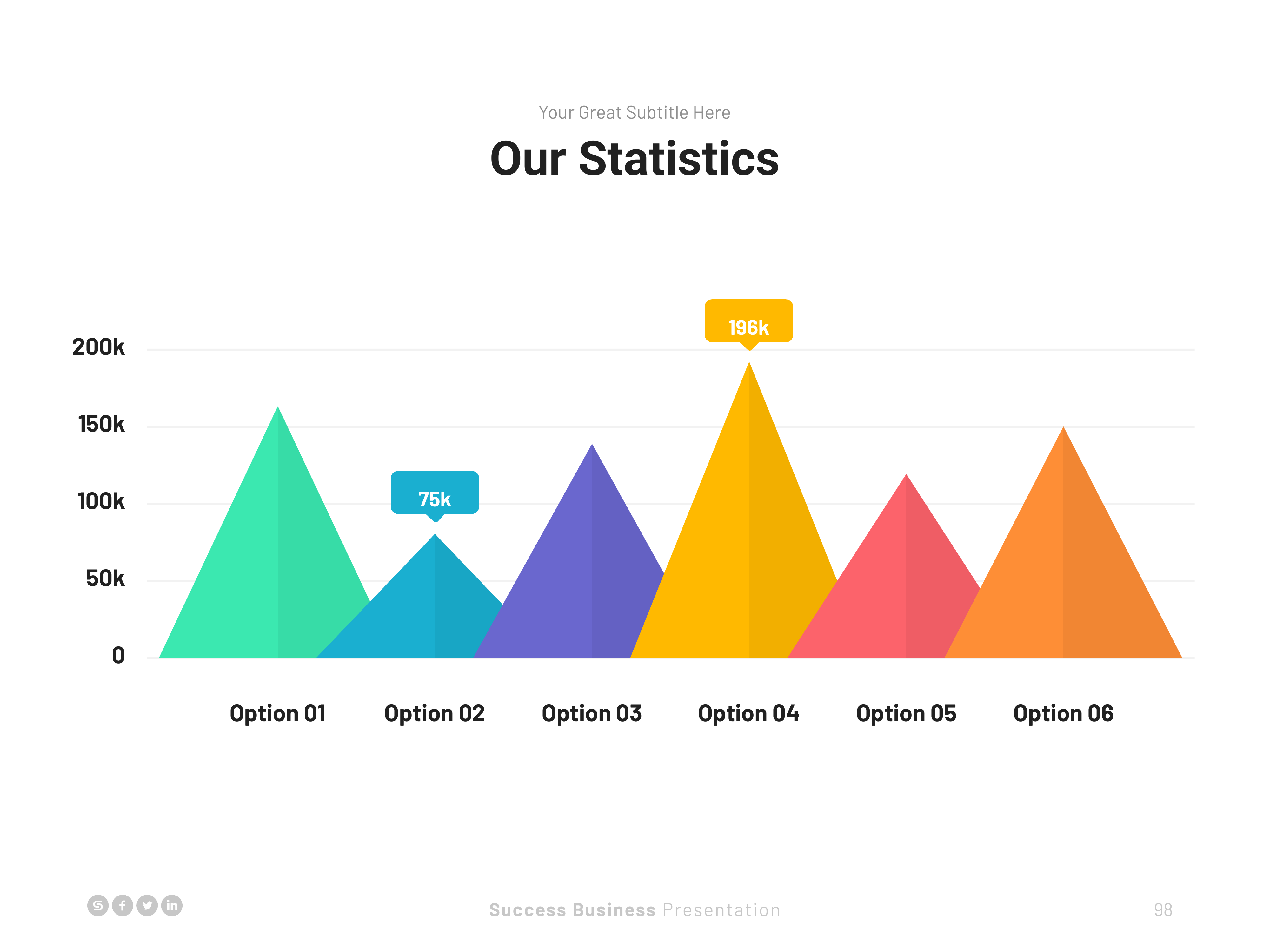

Your Great Subtitle Here
Our Statistics
196k

200k

150k

100k
75k

50k
0
Option 01
Option 02
Option 03
Option 04
Option 05
Option 06